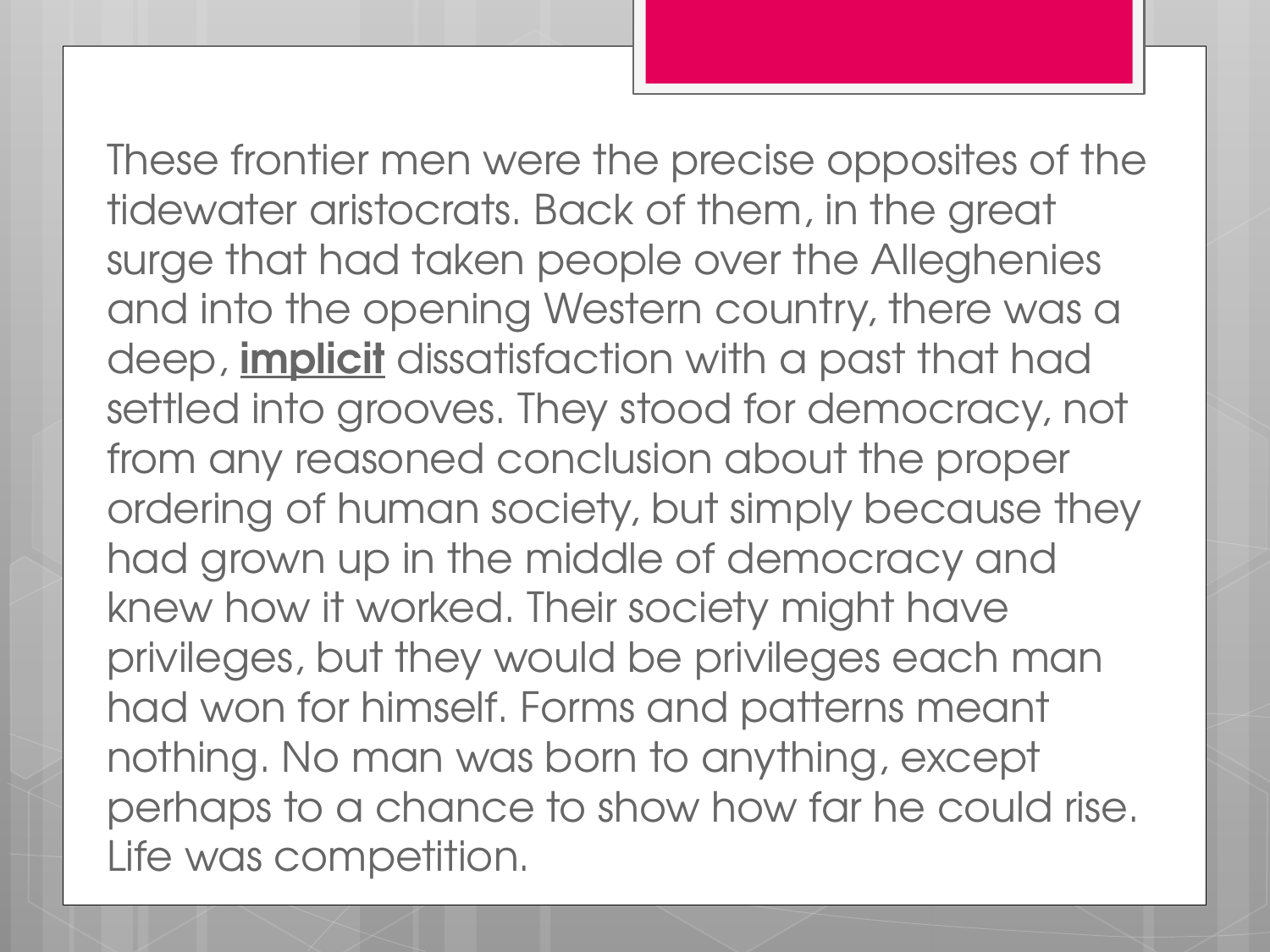

These frontier men were the precise opposites of the tidewater aristocrats. Back of them, in the great surge that had taken people over the Alleghenies and into the opening Western country, there was a deep, implicit dissatisfaction with a past that had settled into grooves. They stood for democracy, not from any reasoned conclusion about the proper ordering of human society, but simply because they had grown up in the middle of democracy and knew how it worked. Their society might have privileges, but they would be privileges each man had won for himself. Forms and patterns meant nothing. No man was born to anything, except perhaps to a chance to show how far he could rise. Life was competition.